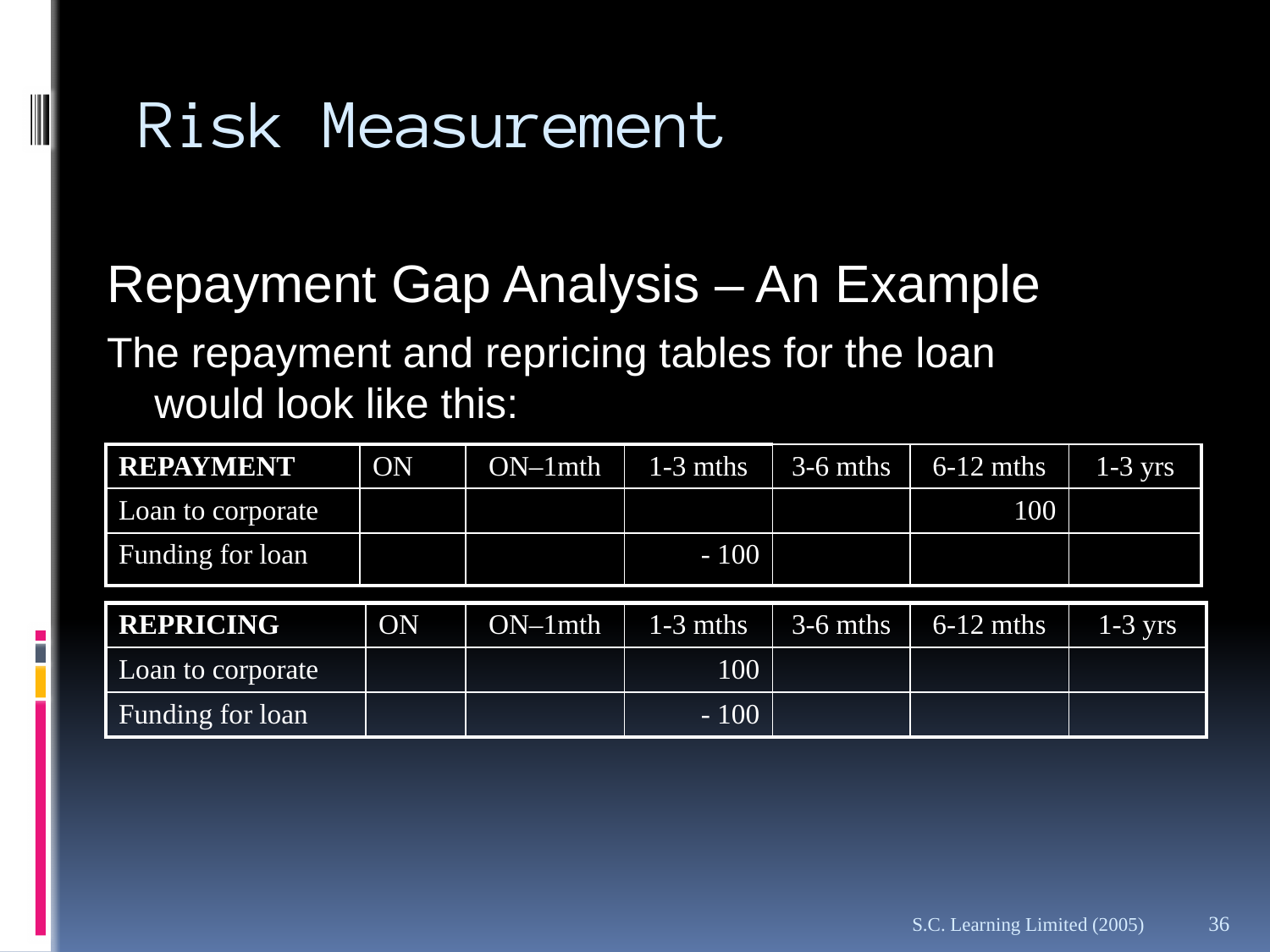

# Risk Measurement
Repayment Gap Analysis – An Example
The repayment and repricing tables for the loan would look like this:

| REPAYMENT | ON | ON–1mth | 1-3 mths | 3-6 mths | 6-12 mths | 1-3 yrs |
| --- | --- | --- | --- | --- | --- | --- |
| Loan to corporate |  |  |  |  | 100 |  |
| Funding for loan |  |  | - 100 |  |  |  |
| REPRICING | ON | ON–1mth | 1-3 mths | 3-6 mths | 6-12 mths | 1-3 yrs |
| --- | --- | --- | --- | --- | --- | --- |
| Loan to corporate |  |  | 100 |  |  |  |
| Funding for loan |  |  | - 100 |  |  |  |
S.C. Learning Limited (2005)
36